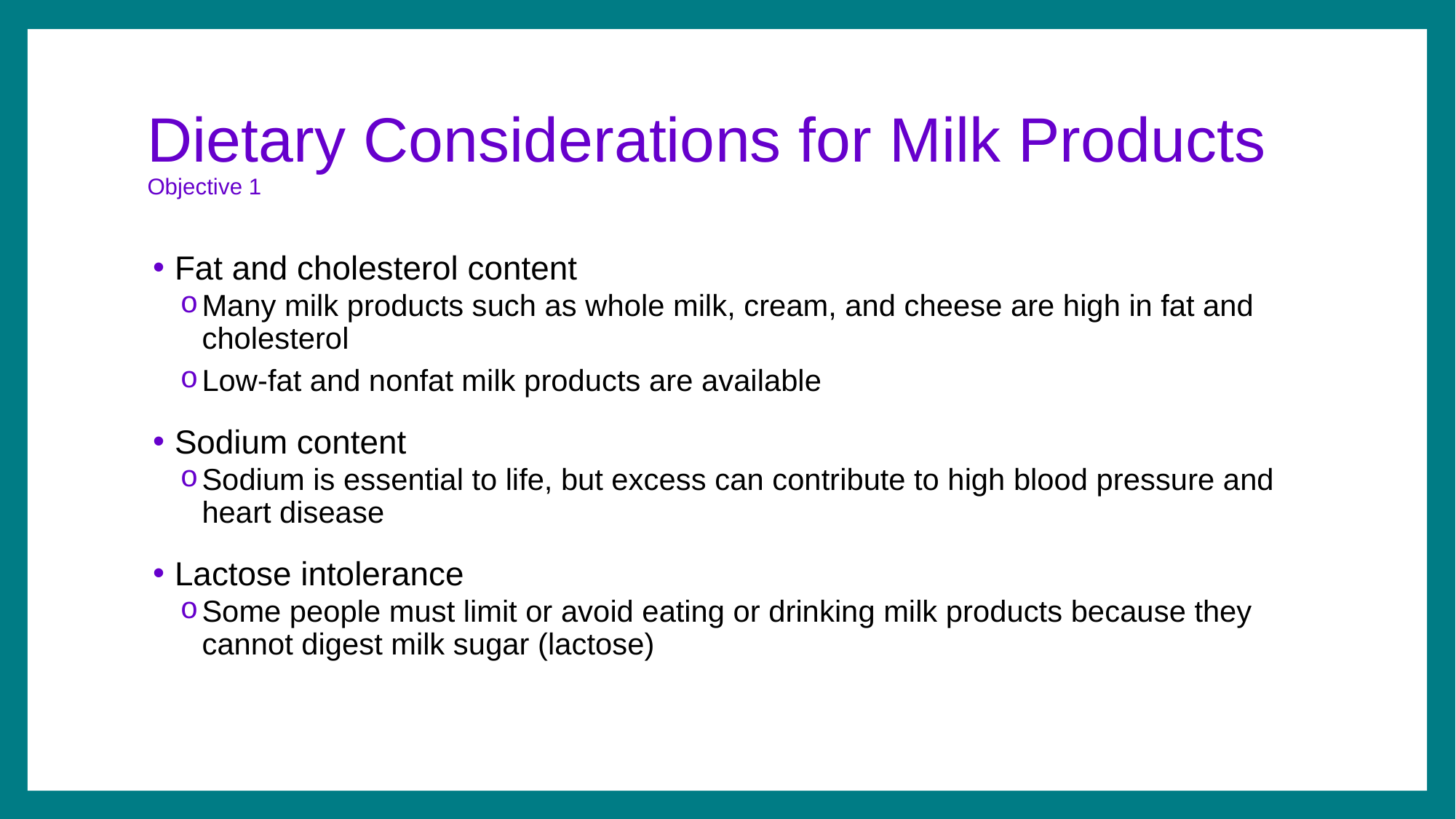

# Dietary Considerations for Milk Products Objective 1
Fat and cholesterol content
Many milk products such as whole milk, cream, and cheese are high in fat and cholesterol
Low-fat and nonfat milk products are available
Sodium content
Sodium is essential to life, but excess can contribute to high blood pressure and heart disease
Lactose intolerance
Some people must limit or avoid eating or drinking milk products because they cannot digest milk sugar (lactose)